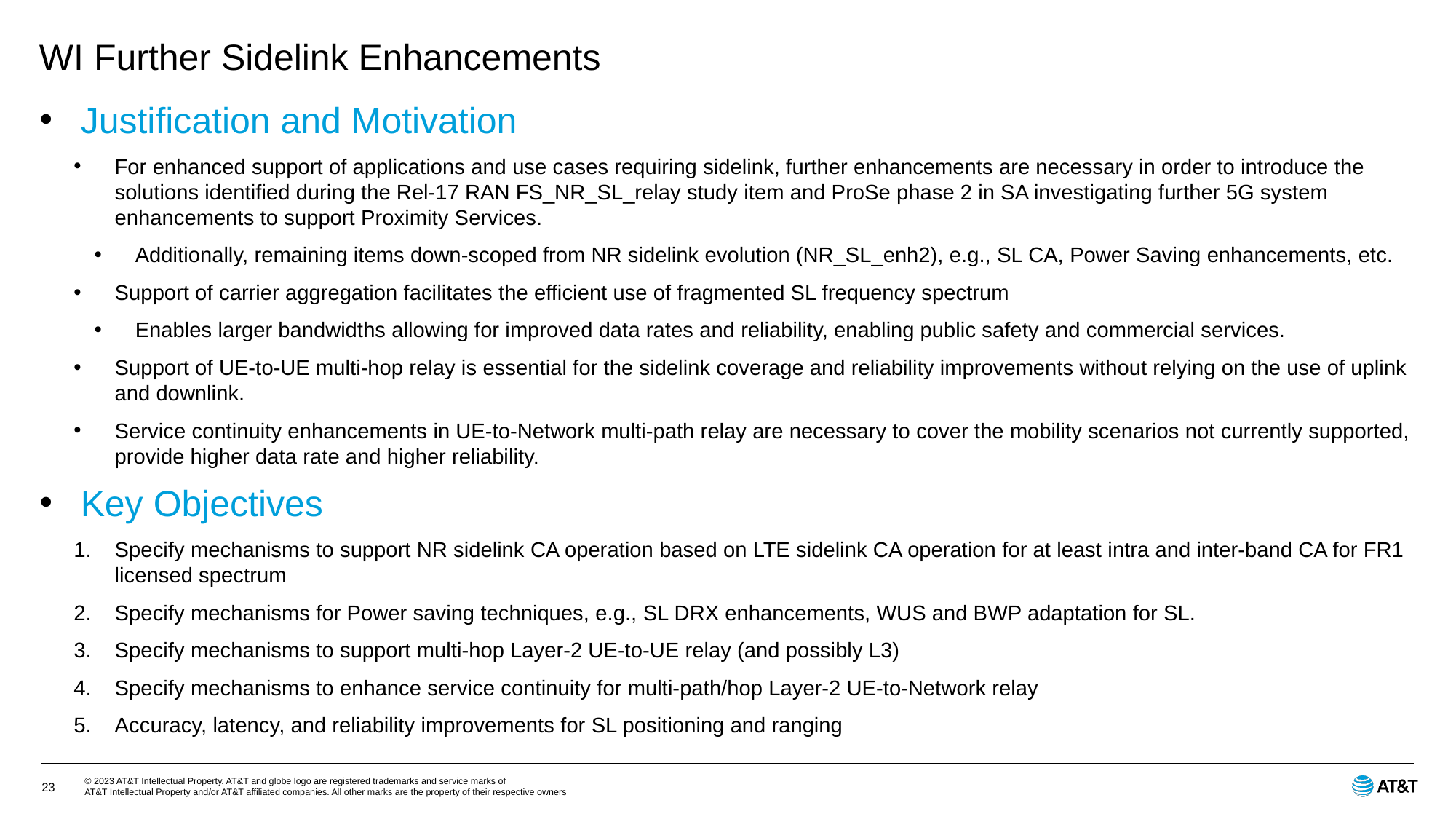

# WI Further Sidelink Enhancements
Justification and Motivation
For enhanced support of applications and use cases requiring sidelink, further enhancements are necessary in order to introduce the solutions identified during the Rel-17 RAN FS_NR_SL_relay study item and ProSe phase 2 in SA investigating further 5G system enhancements to support Proximity Services.
Additionally, remaining items down-scoped from NR sidelink evolution (NR_SL_enh2), e.g., SL CA, Power Saving enhancements, etc.
Support of carrier aggregation facilitates the efficient use of fragmented SL frequency spectrum
Enables larger bandwidths allowing for improved data rates and reliability, enabling public safety and commercial services.
Support of UE-to-UE multi-hop relay is essential for the sidelink coverage and reliability improvements without relying on the use of uplink and downlink.
Service continuity enhancements in UE-to-Network multi-path relay are necessary to cover the mobility scenarios not currently supported, provide higher data rate and higher reliability.
Key Objectives
Specify mechanisms to support NR sidelink CA operation based on LTE sidelink CA operation for at least intra and inter-band CA for FR1 licensed spectrum
Specify mechanisms for Power saving techniques, e.g., SL DRX enhancements, WUS and BWP adaptation for SL.
Specify mechanisms to support multi-hop Layer-2 UE-to-UE relay (and possibly L3)
Specify mechanisms to enhance service continuity for multi-path/hop Layer-2 UE-to-Network relay
Accuracy, latency, and reliability improvements for SL positioning and ranging

23
© 2023 AT&T Intellectual Property. AT&T and globe logo are registered trademarks and service marks of
AT&T Intellectual Property and/or AT&T affiliated companies. All other marks are the property of their respective owners